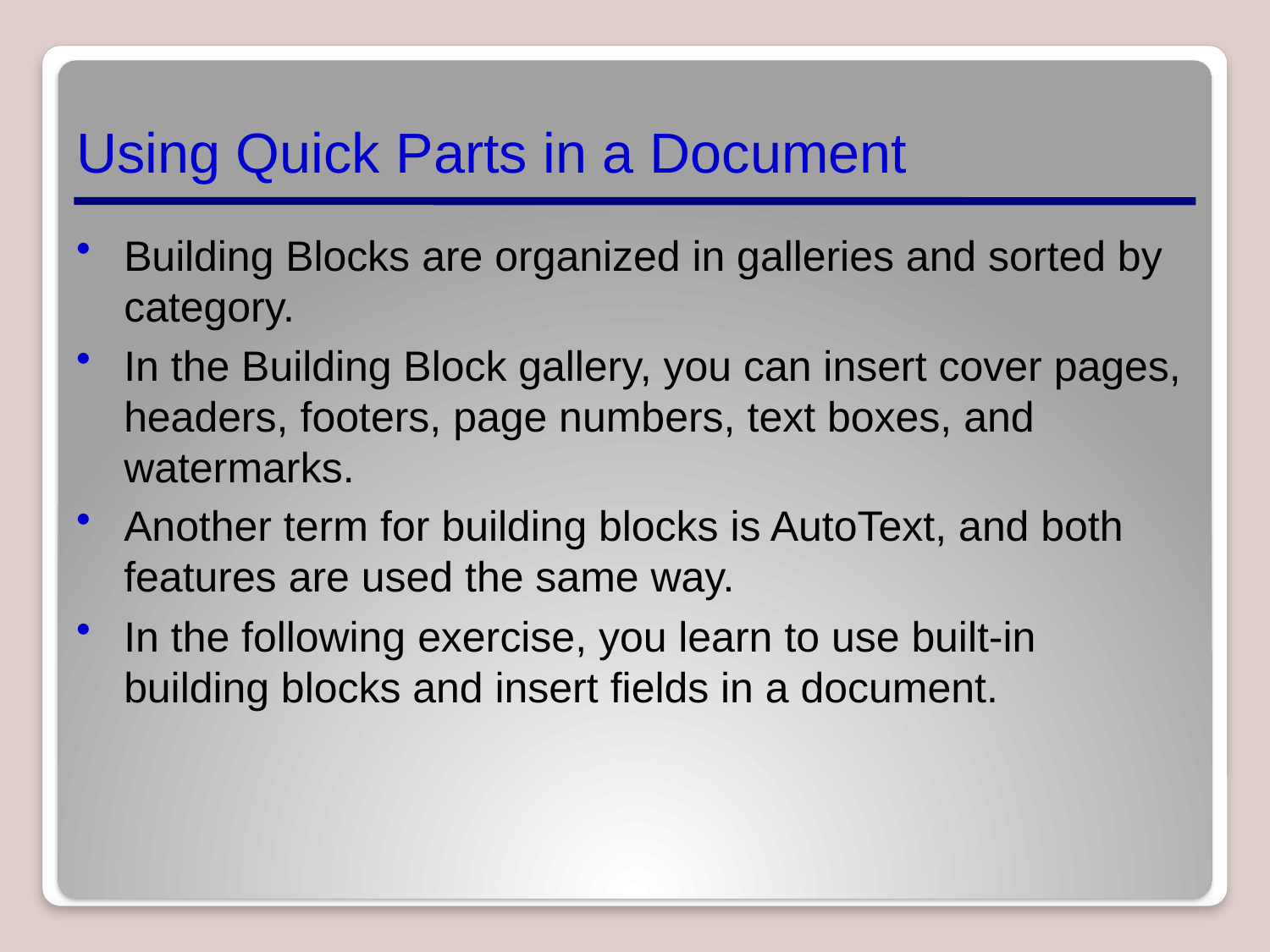

# Using Quick Parts in a Document
Building Blocks are organized in galleries and sorted by category.
In the Building Block gallery, you can insert cover pages, headers, footers, page numbers, text boxes, and watermarks.
Another term for building blocks is AutoText, and both features are used the same way.
In the following exercise, you learn to use built-in building blocks and insert fields in a document.